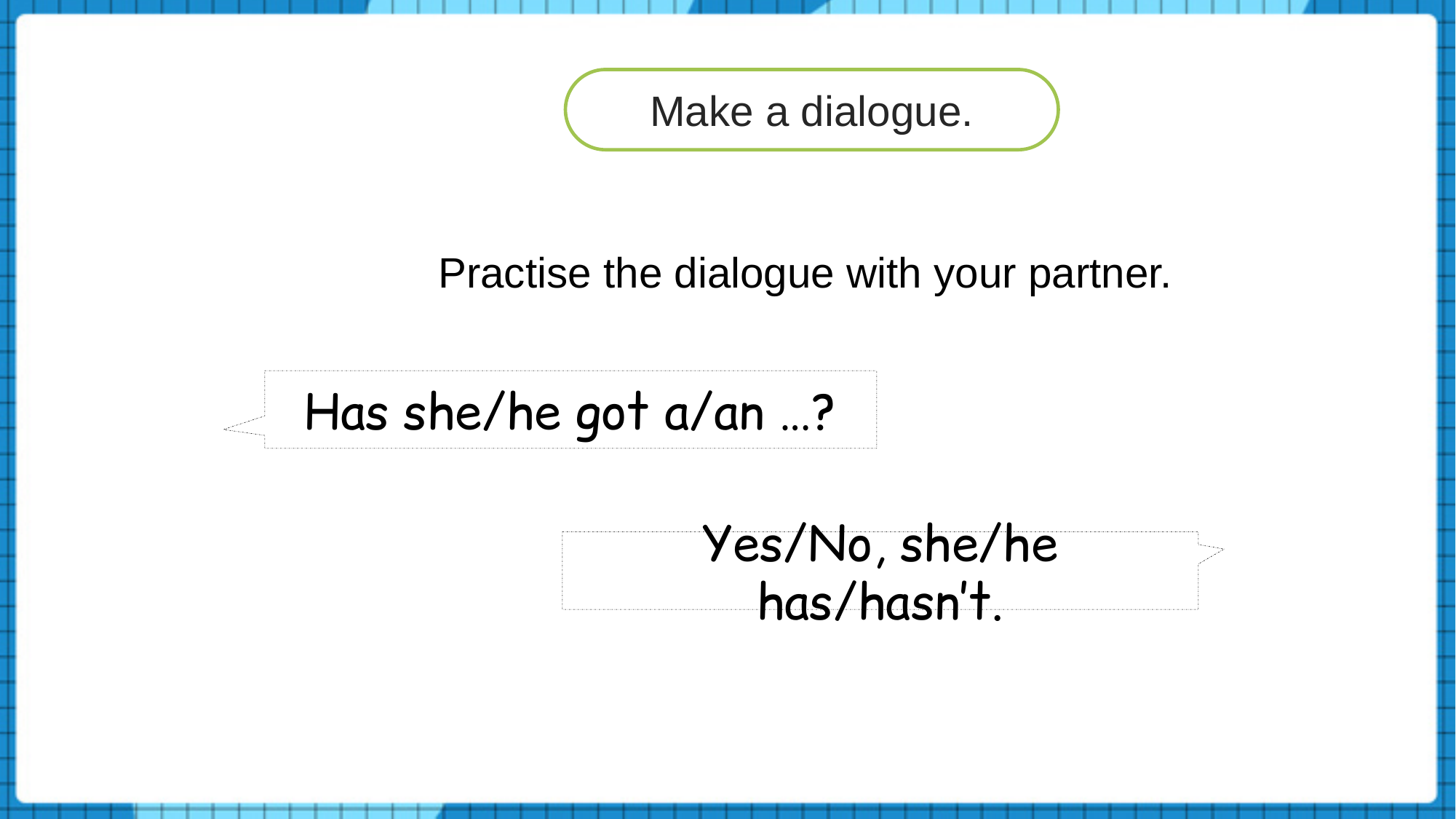

Make a dialogue.
Practise the dialogue with your partner.
Has she/he got a/an …?
Yes/No, she/he has/hasn’t.